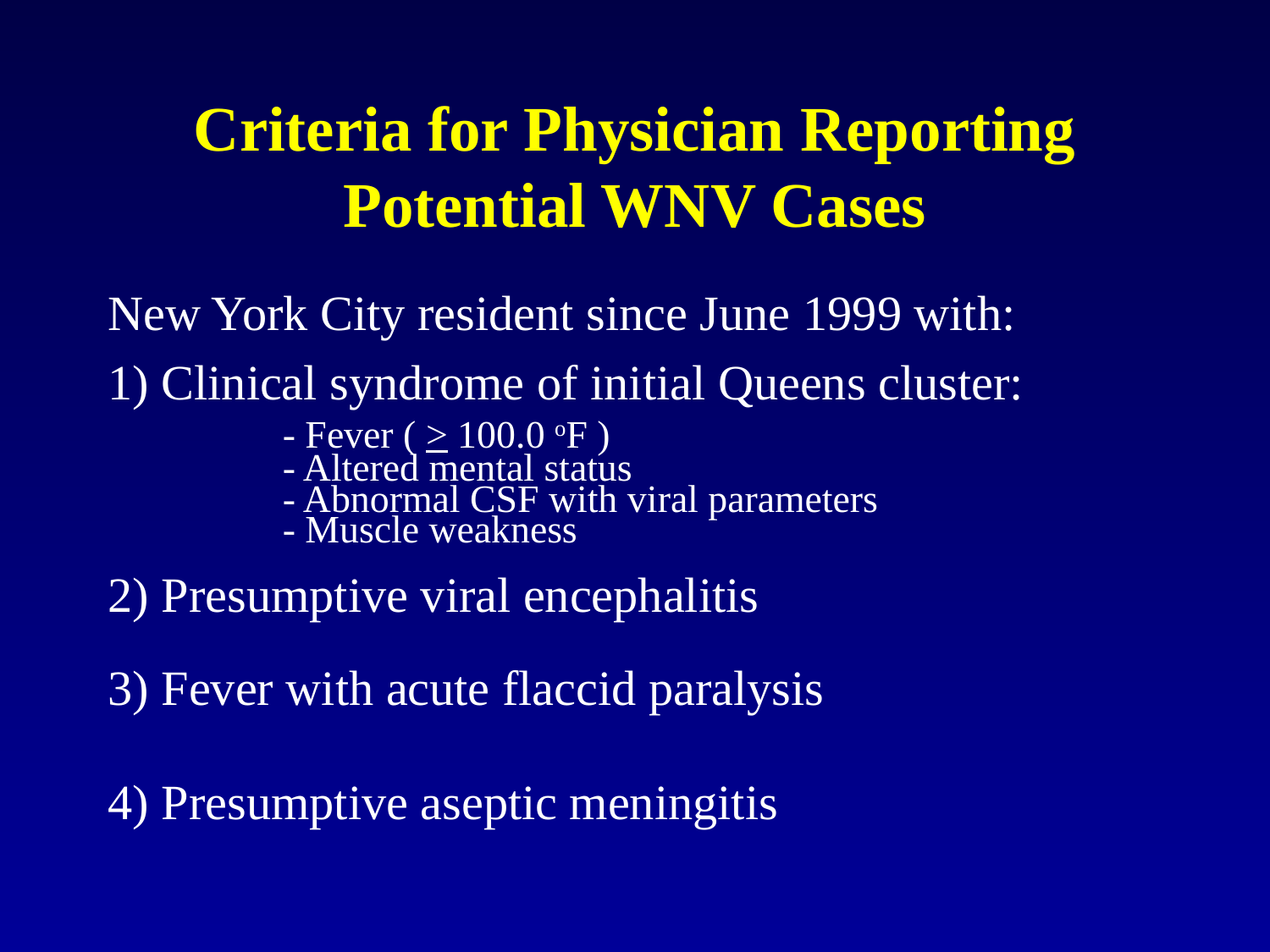

# Criteria for Physician Reporting Potential WNV Cases
New York City resident since June 1999 with:
1) Clinical syndrome of initial Queens cluster:
		- Fever ( > 100.0 oF )
		- Altered mental status
		- Abnormal CSF with viral parameters
		- Muscle weakness

2) Presumptive viral encephalitis

3) Fever with acute flaccid paralysis

4) Presumptive aseptic meningitis